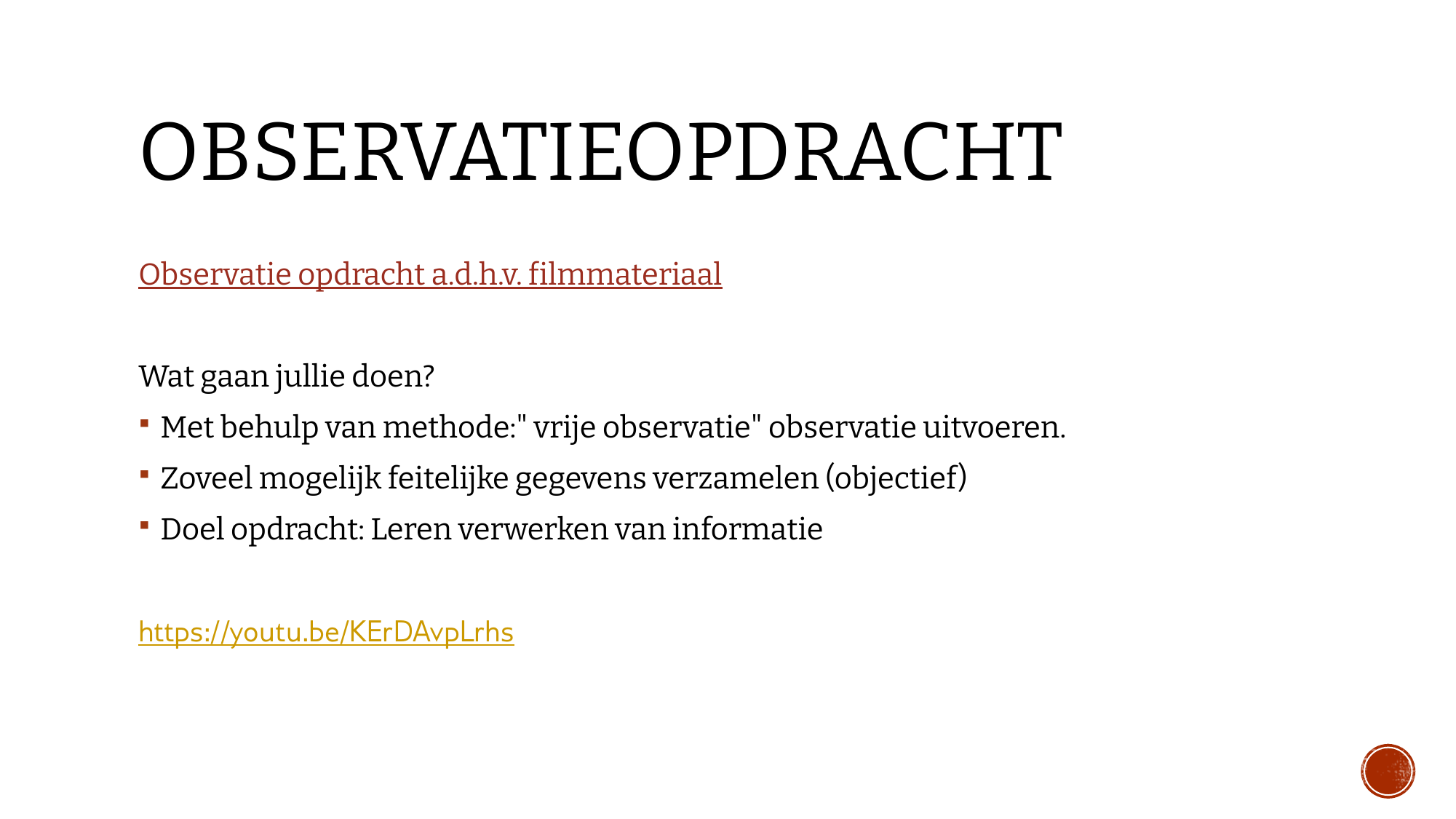

# Observatieopdracht
Observatie opdracht a.d.h.v. filmmateriaal

Wat gaan jullie doen?
Met behulp van methode:" vrije observatie" observatie uitvoeren.
Zoveel mogelijk feitelijke gegevens verzamelen (objectief)
Doel opdracht: Leren verwerken van informatie

https://youtu.be/KErDAvpLrhs